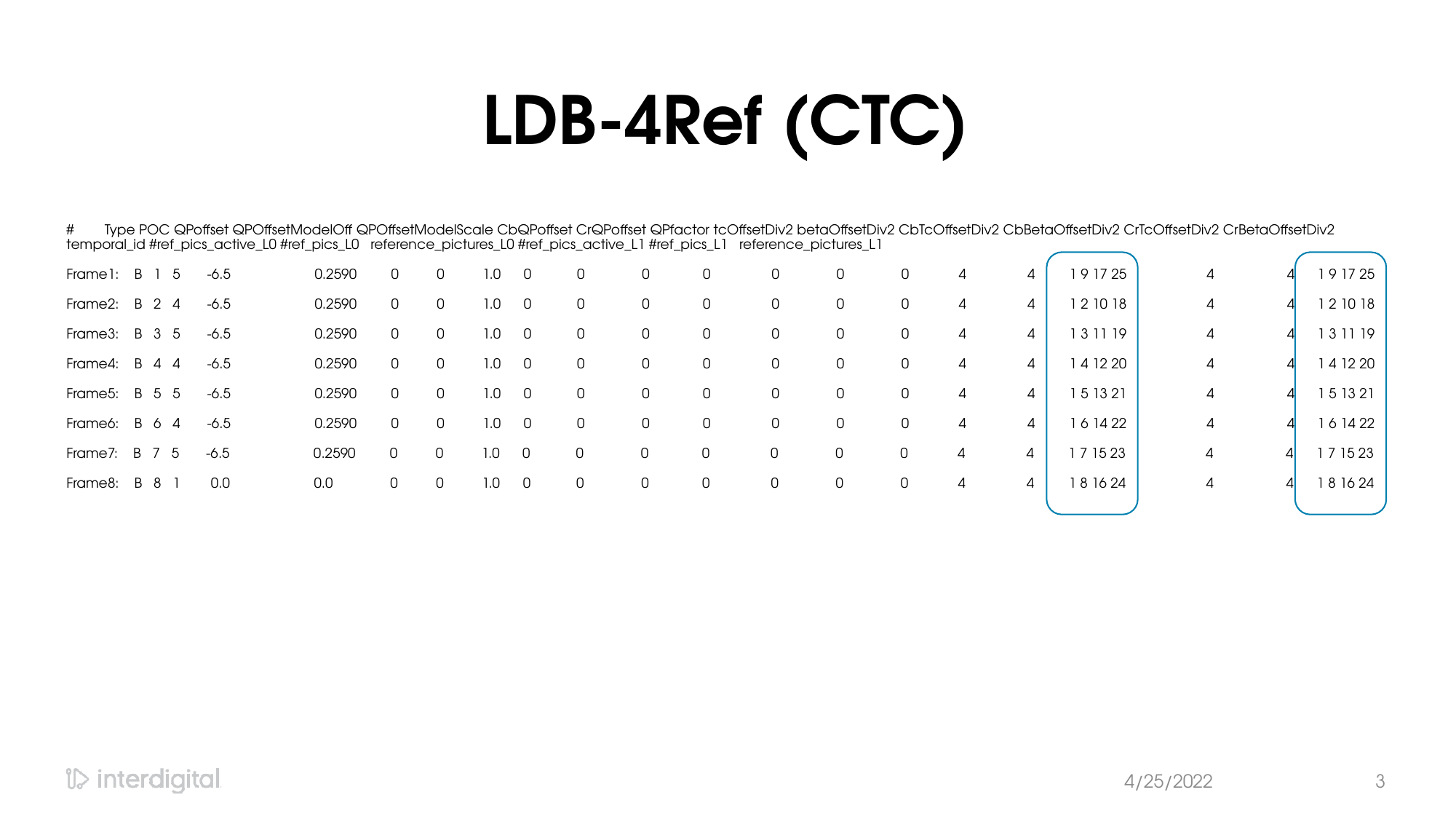

# LDB-4Ref (CTC)
#        Type POC QPoffset QPOffsetModelOff QPOffsetModelScale CbQPoffset CrQPoffset QPfactor tcOffsetDiv2 betaOffsetDiv2 CbTcOffsetDiv2 CbBetaOffsetDiv2 CrTcOffsetDiv2 CrBetaOffsetDiv2 temporal_id #ref_pics_active_L0 #ref_pics_L0   reference_pictures_L0 #ref_pics_active_L1 #ref_pics_L1   reference_pictures_L1
Frame1:    B   1   5       -6.5                      0.2590         0          0          1.0      0            0               0              0                0               0               0             4                4         1 9 17 25                     4                   4      1 9 17 25
Frame2:    B   2   4       -6.5                      0.2590         0          0          1.0      0            0               0              0                0               0               0             4                4         1 2 10 18                     4                   4      1 2 10 18
Frame3:    B   3   5       -6.5                      0.2590         0          0          1.0      0            0               0              0                0               0               0             4                4         1 3 11 19                     4                   4      1 3 11 19
Frame4:    B   4   4       -6.5                      0.2590         0          0          1.0      0            0               0              0                0               0               0             4                4         1 4 12 20                     4                   4      1 4 12 20
Frame5:    B   5   5       -6.5                      0.2590         0          0          1.0      0            0               0              0                0               0               0             4                4         1 5 13 21                     4                   4      1 5 13 21
Frame6:    B   6   4       -6.5                      0.2590         0          0          1.0      0            0               0              0                0               0               0             4                4         1 6 14 22                     4                   4      1 6 14 22
Frame7:    B   7   5       -6.5                      0.2590         0          0          1.0      0            0               0              0                0               0               0             4                4         1 7 15 23                     4                   4      1 7 15 23
Frame8:    B   8   1        0.0                      0.0               0          0          1.0      0            0               0              0                0               0               0             4                4         1 8 16 24                     4                   4      1 8 16 24

4/25/2022
3